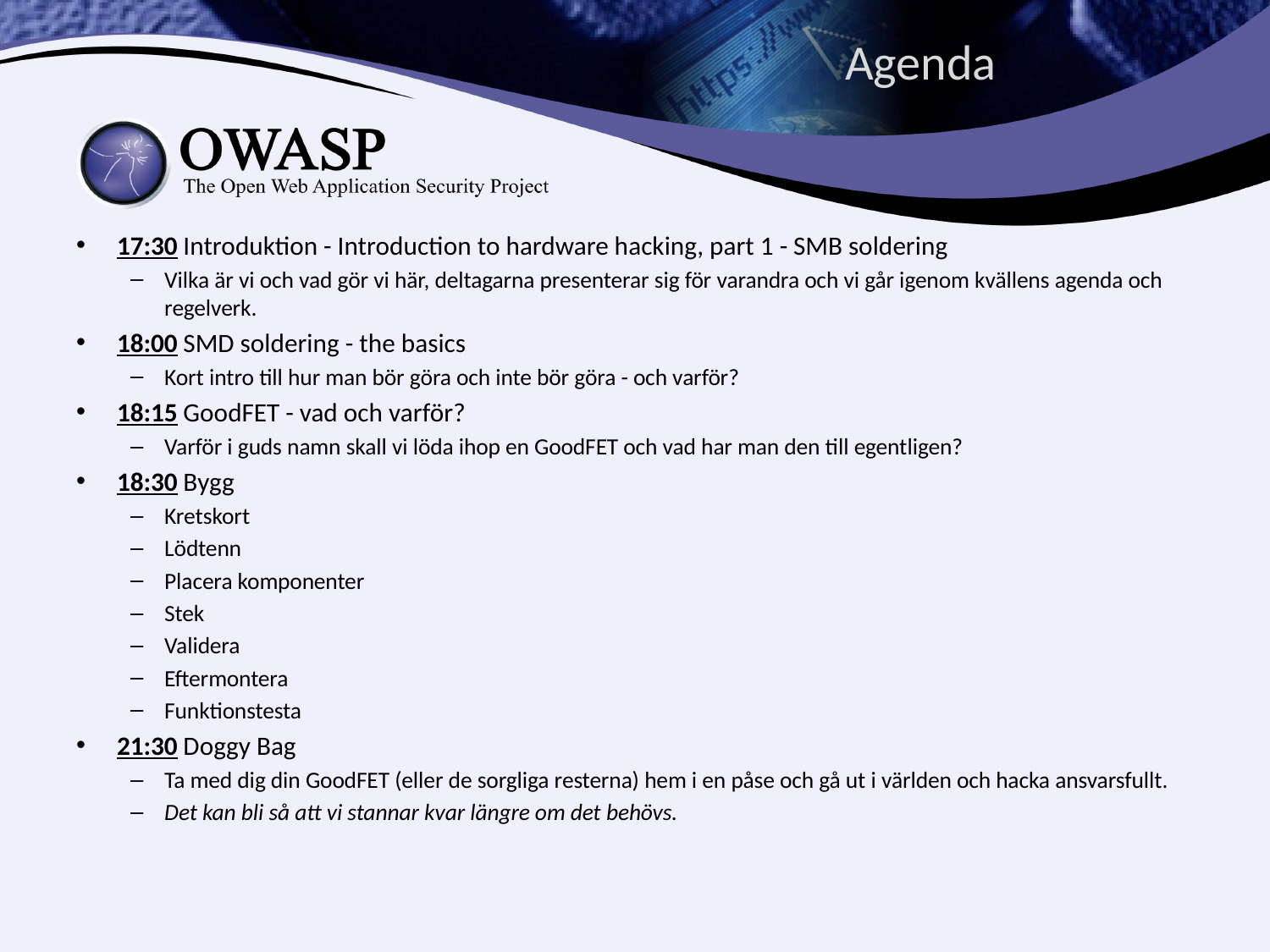

# Agenda
17:30 Introduktion - Introduction to hardware hacking, part 1 - SMB soldering
Vilka är vi och vad gör vi här, deltagarna presenterar sig för varandra och vi går igenom kvällens agenda och regelverk.
18:00 SMD soldering - the basics
Kort intro till hur man bör göra och inte bör göra - och varför?
18:15 GoodFET - vad och varför?
Varför i guds namn skall vi löda ihop en GoodFET och vad har man den till egentligen?
18:30 Bygg
Kretskort
Lödtenn
Placera komponenter
Stek
Validera
Eftermontera
Funktionstesta
21:30 Doggy Bag
Ta med dig din GoodFET (eller de sorgliga resterna) hem i en påse och gå ut i världen och hacka ansvarsfullt.
Det kan bli så att vi stannar kvar längre om det behövs.